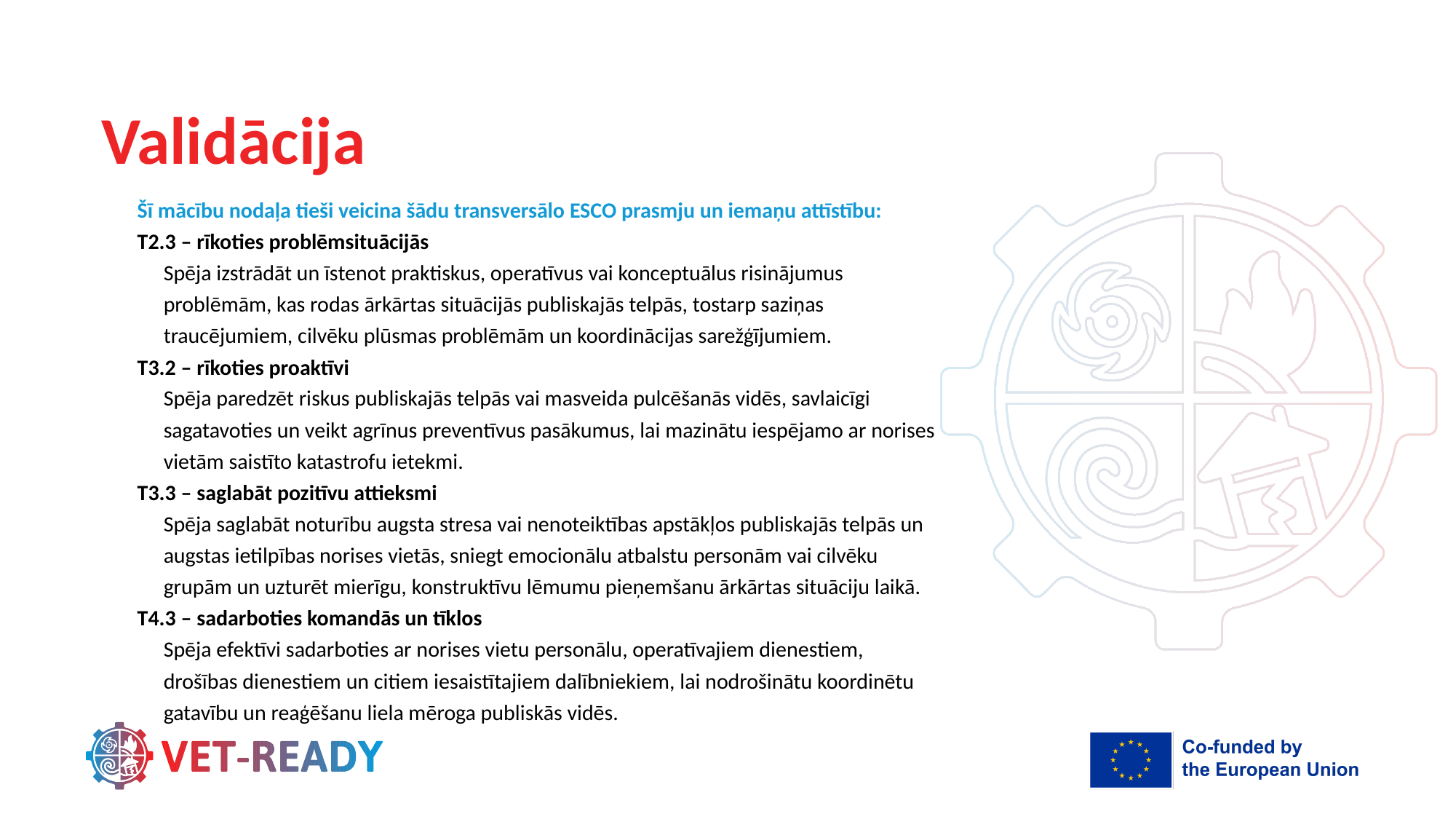

# Validācija
Šī mācību nodaļa tieši veicina šādu transversālo ESCO prasmju un iemaņu attīstību:
T2.3 – rīkoties problēmsituācijās
Spēja izstrādāt un īstenot praktiskus, operatīvus vai konceptuālus risinājumus problēmām, kas rodas ārkārtas situācijās publiskajās telpās, tostarp saziņas traucējumiem, cilvēku plūsmas problēmām un koordinācijas sarežģījumiem.
T3.2 – rīkoties proaktīvi
Spēja paredzēt riskus publiskajās telpās vai masveida pulcēšanās vidēs, savlaicīgi sagatavoties un veikt agrīnus preventīvus pasākumus, lai mazinātu iespējamo ar norises vietām saistīto katastrofu ietekmi.
T3.3 – saglabāt pozitīvu attieksmi
Spēja saglabāt noturību augsta stresa vai nenoteiktības apstākļos publiskajās telpās un augstas ietilpības norises vietās, sniegt emocionālu atbalstu personām vai cilvēku grupām un uzturēt mierīgu, konstruktīvu lēmumu pieņemšanu ārkārtas situāciju laikā.
T4.3 – sadarboties komandās un tīklos
Spēja efektīvi sadarboties ar norises vietu personālu, operatīvajiem dienestiem, drošības dienestiem un citiem iesaistītajiem dalībniekiem, lai nodrošinātu koordinētu gatavību un reaģēšanu liela mēroga publiskās vidēs.